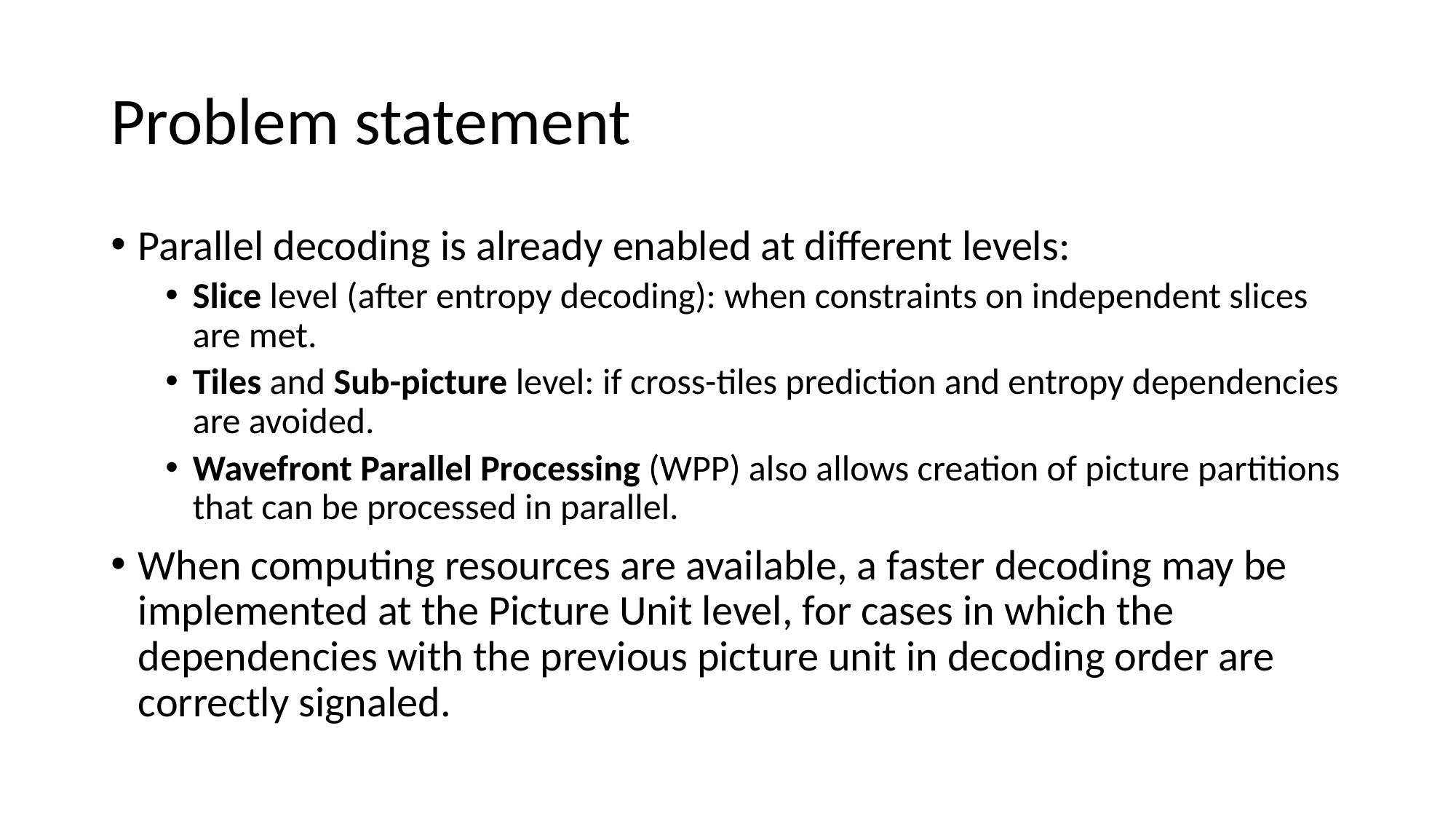

# Problem statement
Parallel decoding is already enabled at different levels:
Slice level (after entropy decoding): when constraints on independent slices are met.
Tiles and Sub-picture level: if cross-tiles prediction and entropy dependencies are avoided.
Wavefront Parallel Processing (WPP) also allows creation of picture partitions that can be processed in parallel.
When computing resources are available, a faster decoding may be implemented at the Picture Unit level, for cases in which the dependencies with the previous picture unit in decoding order are correctly signaled.